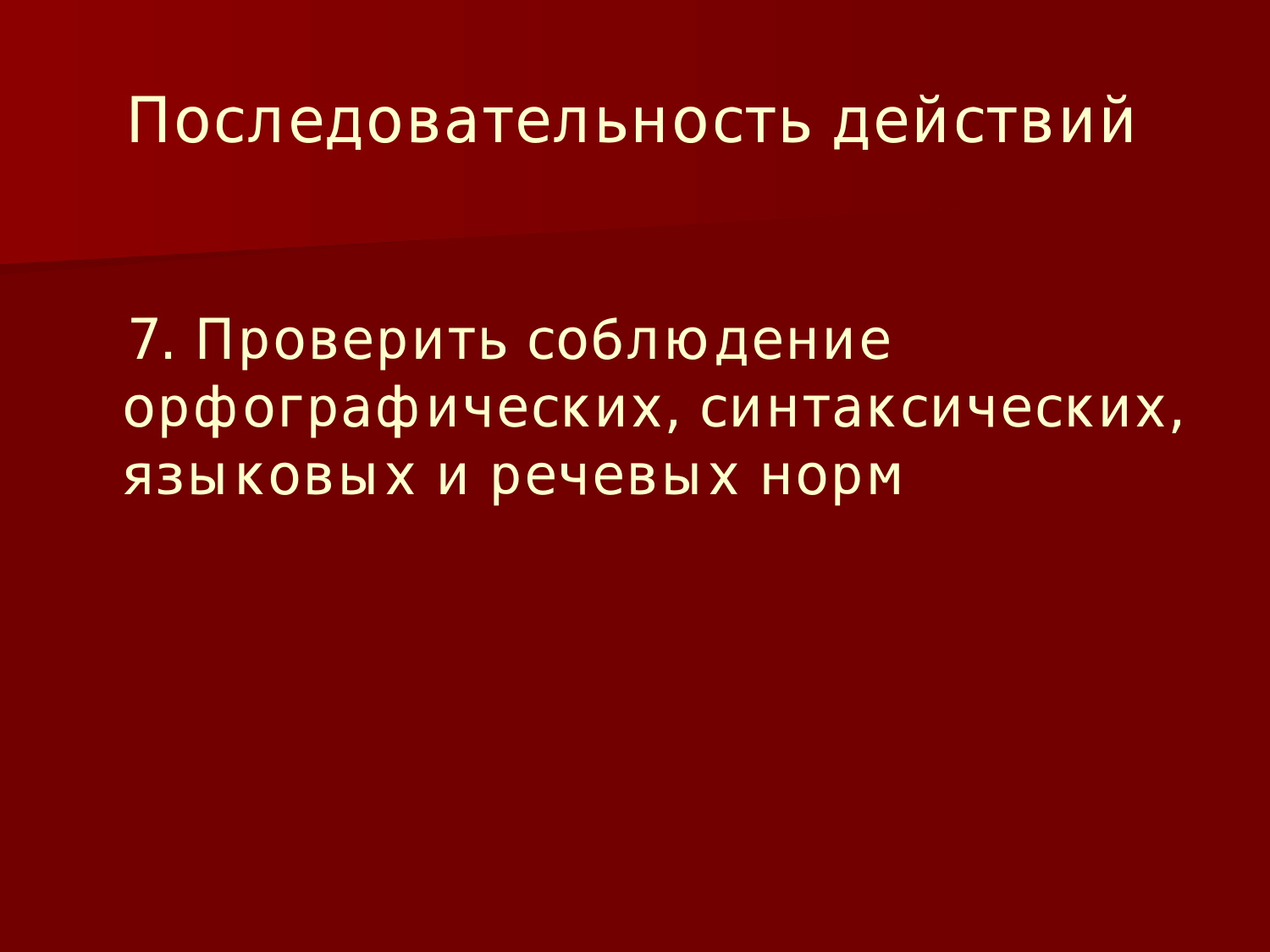

# Последовательность действий
   7. Проверить соблюдение орфографических, синтаксических, языковых и речевых норм